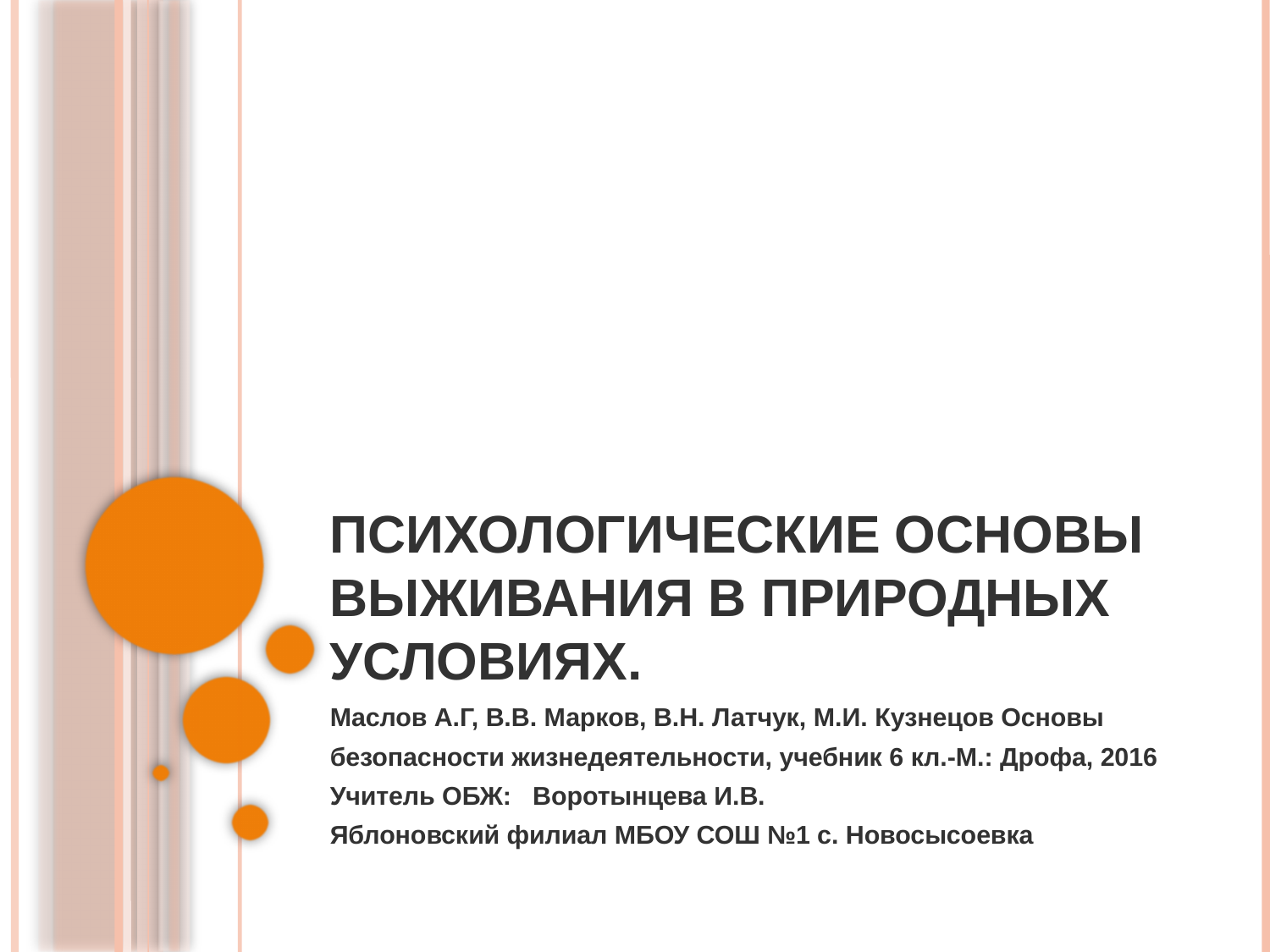

# Психологические основы выживания в природных условиях.
Маслов А.Г, В.В. Марков, В.Н. Латчук, М.И. Кузнецов Основы
безопасности жизнедеятельности, учебник 6 кл.-М.: Дрофа, 2016
Учитель ОБЖ:   Воротынцева И.В.
Яблоновский филиал МБОУ СОШ №1 с. Новосысоевка